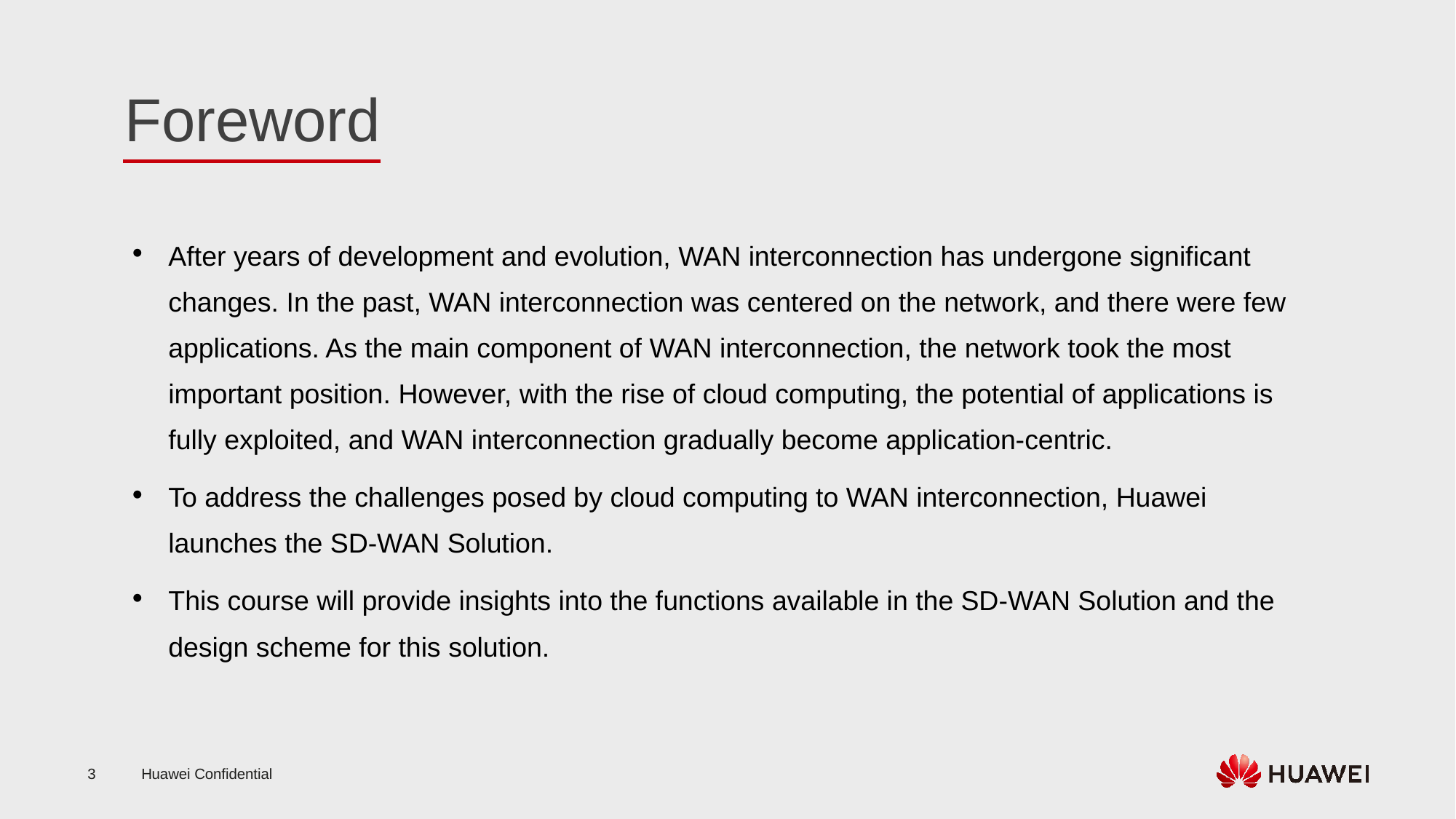

After years of development and evolution, WAN interconnection has undergone significant changes. In the past, WAN interconnection was centered on the network, and there were few applications. As the main component of WAN interconnection, the network took the most important position. However, with the rise of cloud computing, the potential of applications is fully exploited, and WAN interconnection gradually become application-centric.
To address the challenges posed by cloud computing to WAN interconnection, Huawei launches the SD-WAN Solution.
This course will provide insights into the functions available in the SD-WAN Solution and the design scheme for this solution.